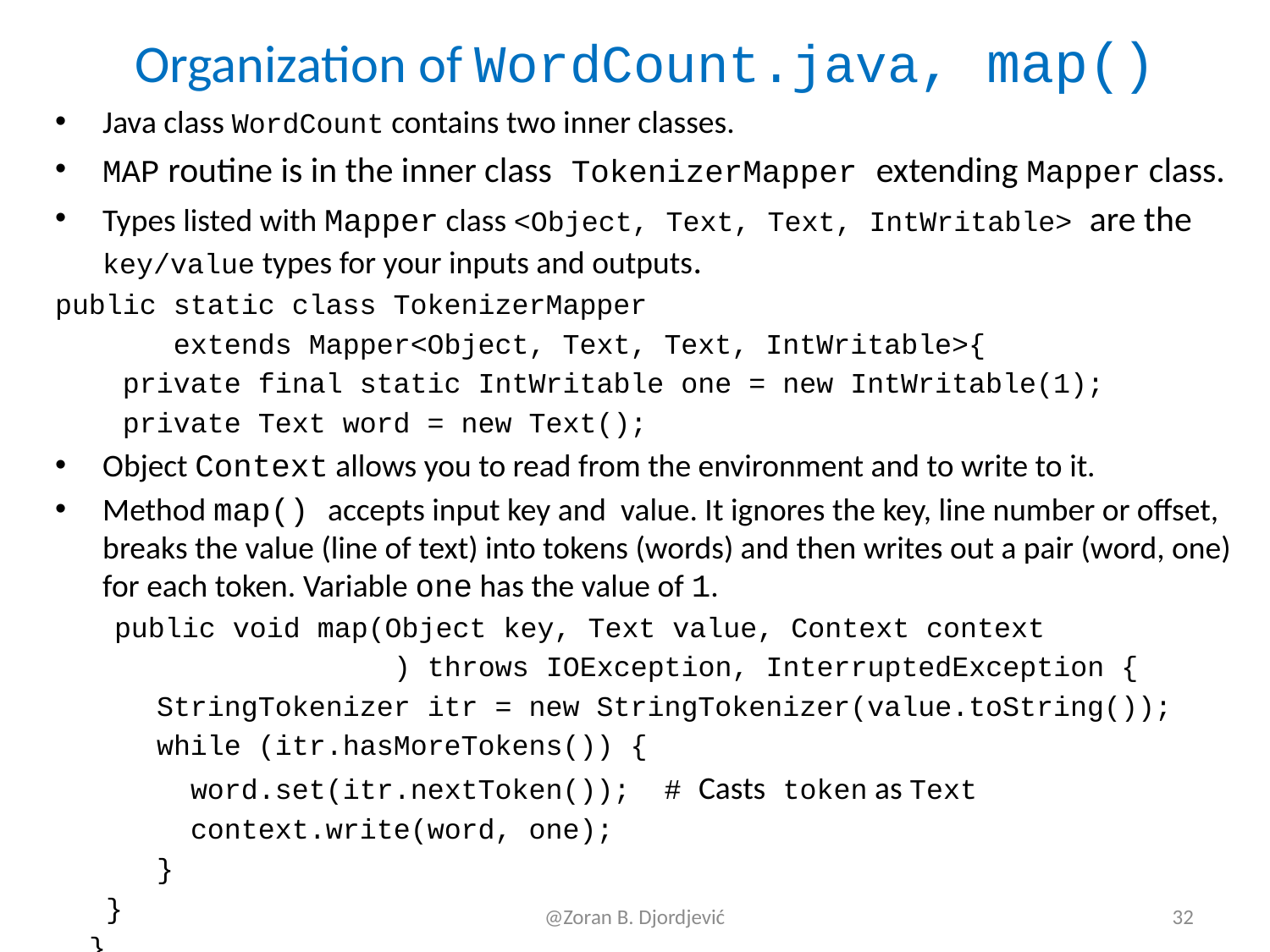

# Organization of WordCount.java, map()
Java class WordCount contains two inner classes.
MAP routine is in the inner class TokenizerMapper extending Mapper class.
Types listed with Mapper class <Object, Text, Text, IntWritable> are the key/value types for your inputs and outputs.
public static class TokenizerMapper
       extends Mapper<Object, Text, Text, IntWritable>{
    private final static IntWritable one = new IntWritable(1);
    private Text word = new Text();
Object Context allows you to read from the environment and to write to it.
Method map() accepts input key and  value. It ignores the key, line number or offset,  breaks the value (line of text) into tokens (words) and then writes out a pair (word, one) for each token. Variable one has the value of 1.
    public void map(Object key, Text value, Context context
                    ) throws IOException, InterruptedException {
      StringTokenizer itr = new StringTokenizer(value.toString());
      while (itr.hasMoreTokens()) {
        word.set(itr.nextToken());  # Casts token as Text
        context.write(word, one);
      }
   }
  }

@Zoran B. Djordjević
32